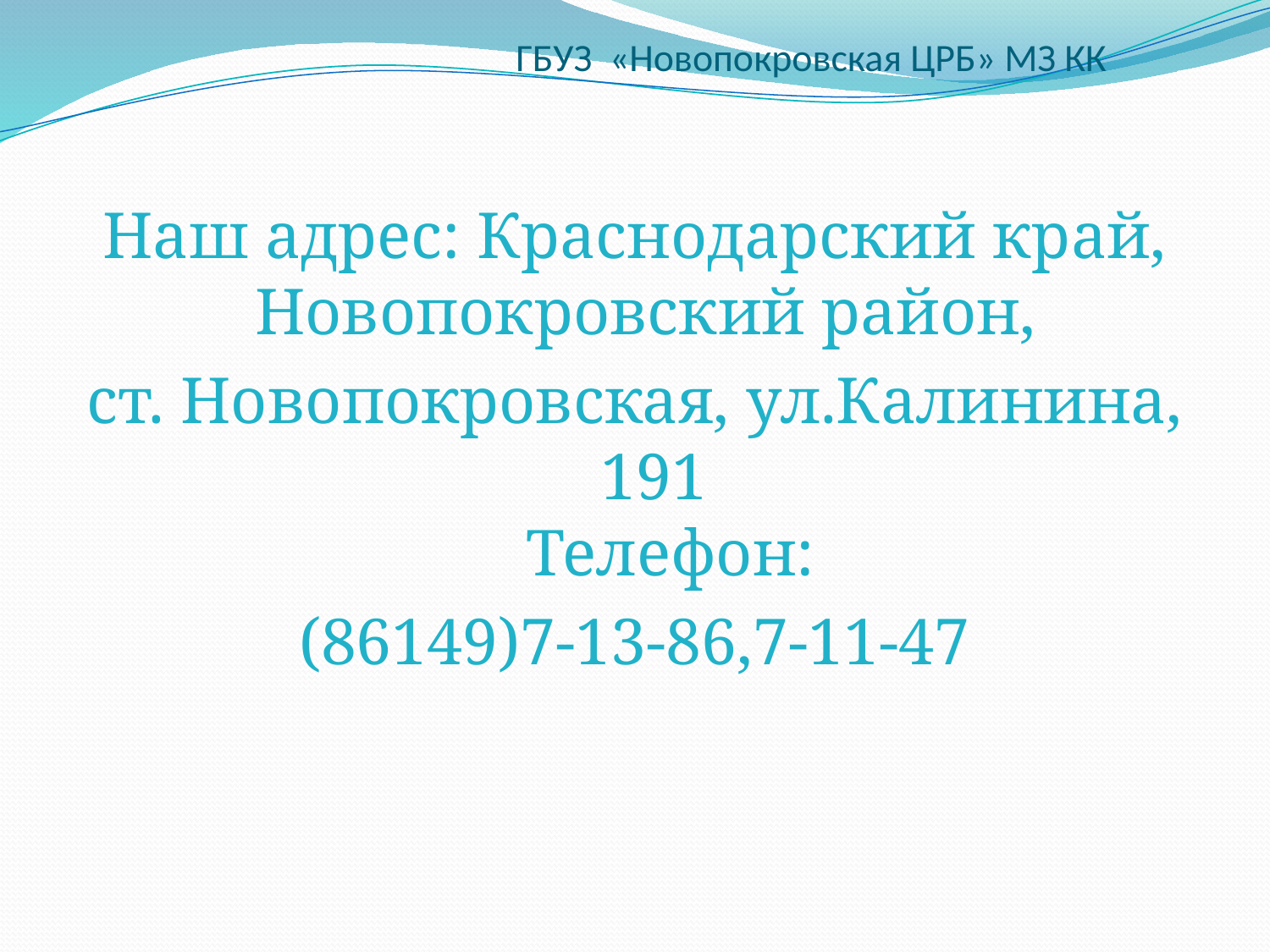

ГБУЗ  «Новопокровская ЦРБ» МЗ КК
Наш адрес: Краснодарский край, Новопокровский район,
ст. Новопокровская, ул.Калинина, 191
  Телефон:
(86149)7-13-86,7-11-47